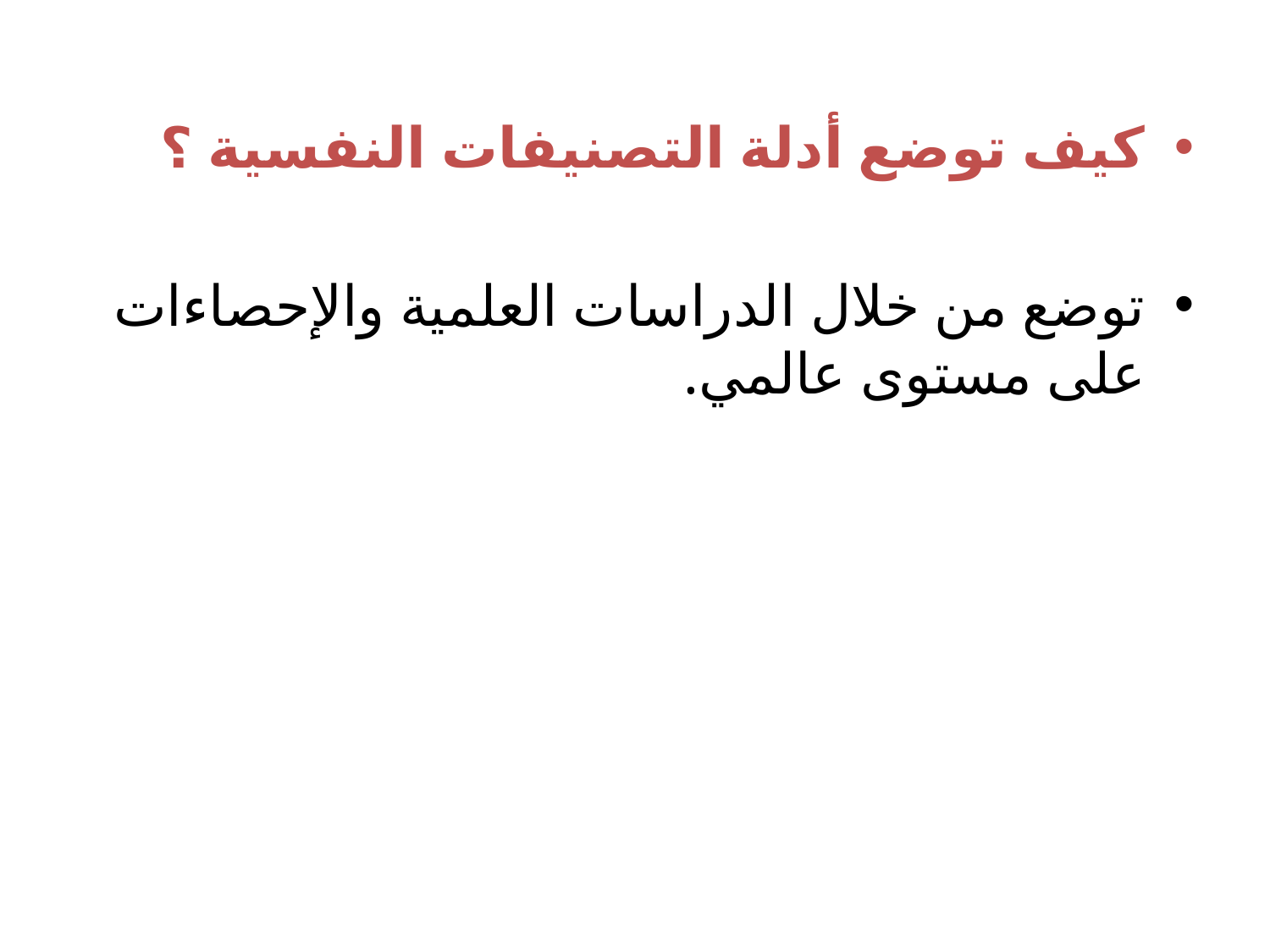

#

كيف توضع أدلة التصنيفات النفسية ؟

توضع من خلال الدراسات العلمية والإحصاءات على مستوى عالمي.